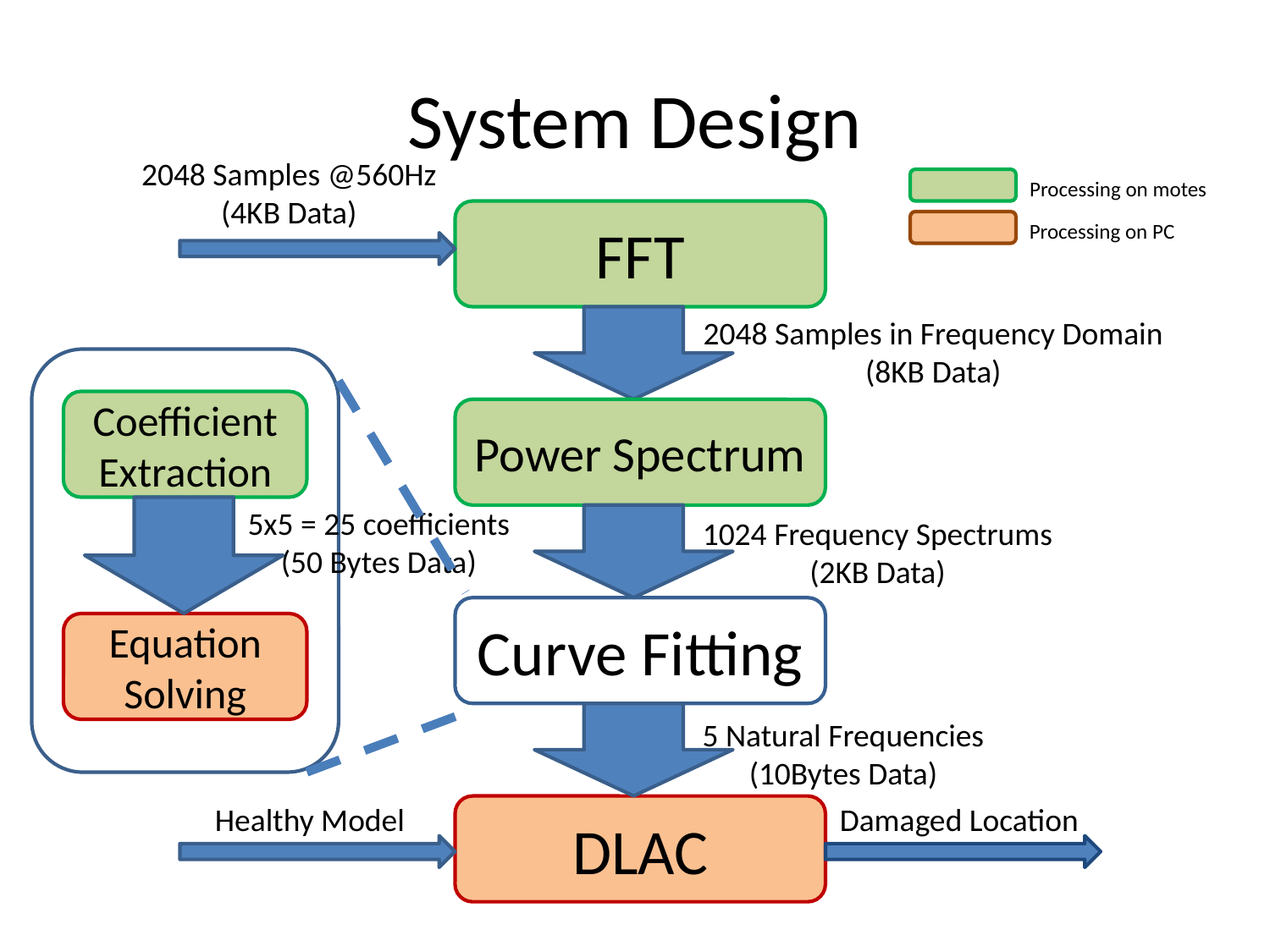

# System Design
2048 Samples @560Hz
(4KB Data)

Processing on motes
FFT

Processing on PC

2048 Samples in Frequency Domain
(8KB Data)

Coefficient Extraction

5x5 = 25 coefficients
(50 Bytes Data)
Equation Solving
Power Spectrum

1024 Frequency Spectrums
(2KB Data)
Curve Fitting

5 Natural Frequencies
(10Bytes Data)
Healthy Model
Damaged Location
DLAC